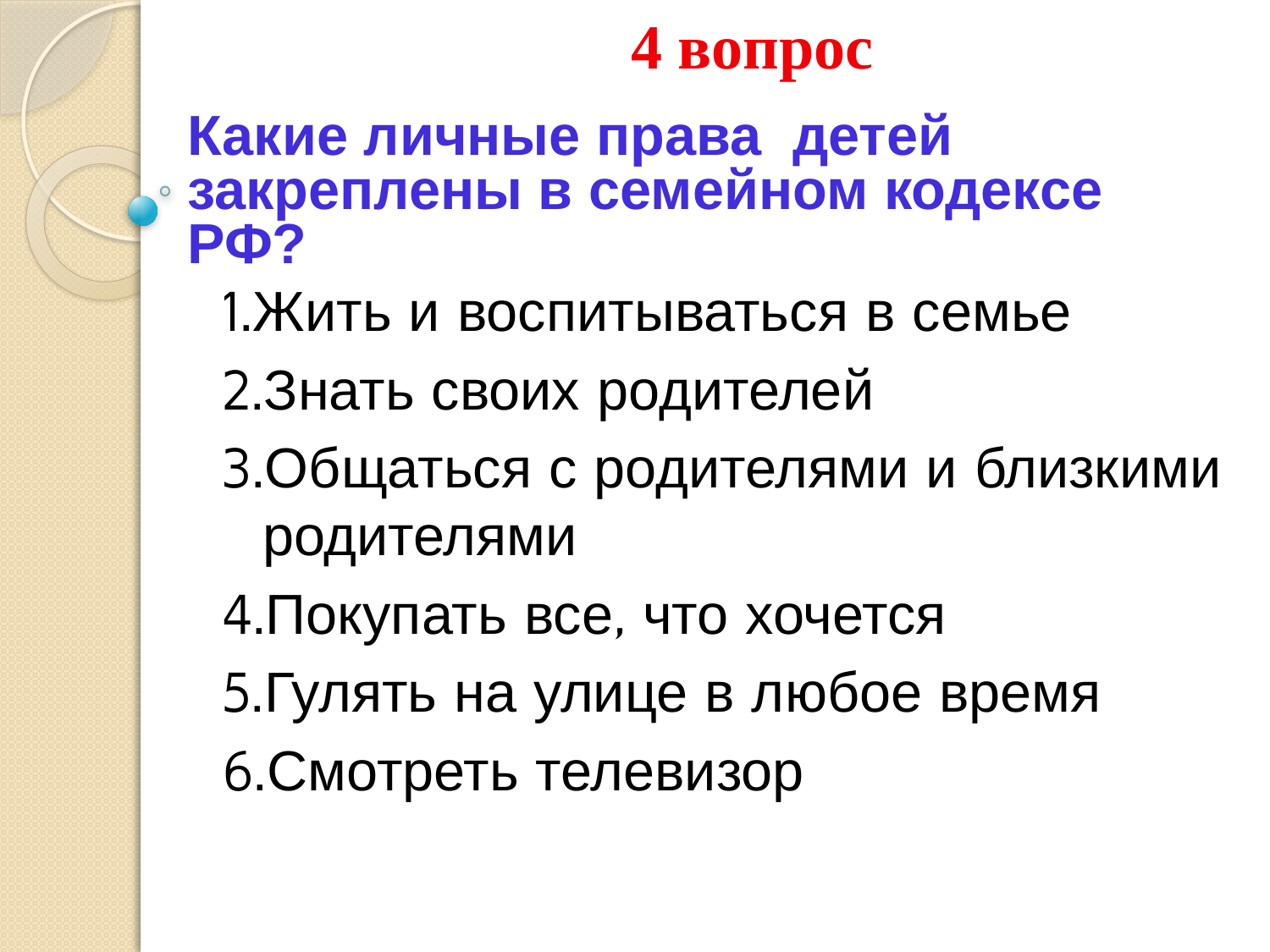

4 вопрос
Какие личные права  детей закреплены в семейном кодексе РФ?

1.Жить и воспитываться в семье
2.Знать своих родителей
3.Общаться с родителями и близкими родителями
4.Покупать все, что хочется
5.Гулять на улице в любое время
6.Смотреть телевизор